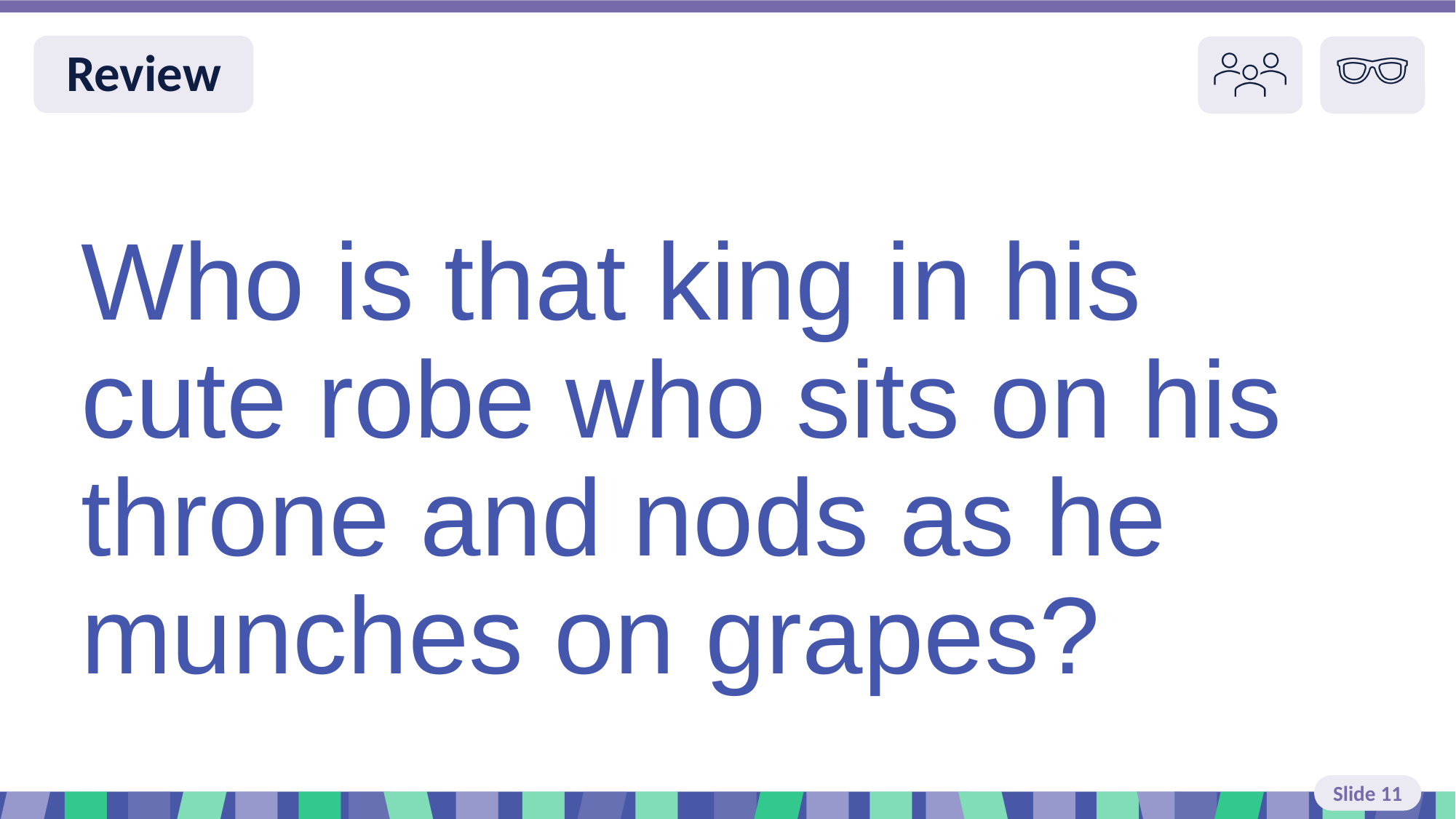

Slide 11 Review You do
Who is that king in his cute robe who sits on his throne and nods as he munches on grapes?